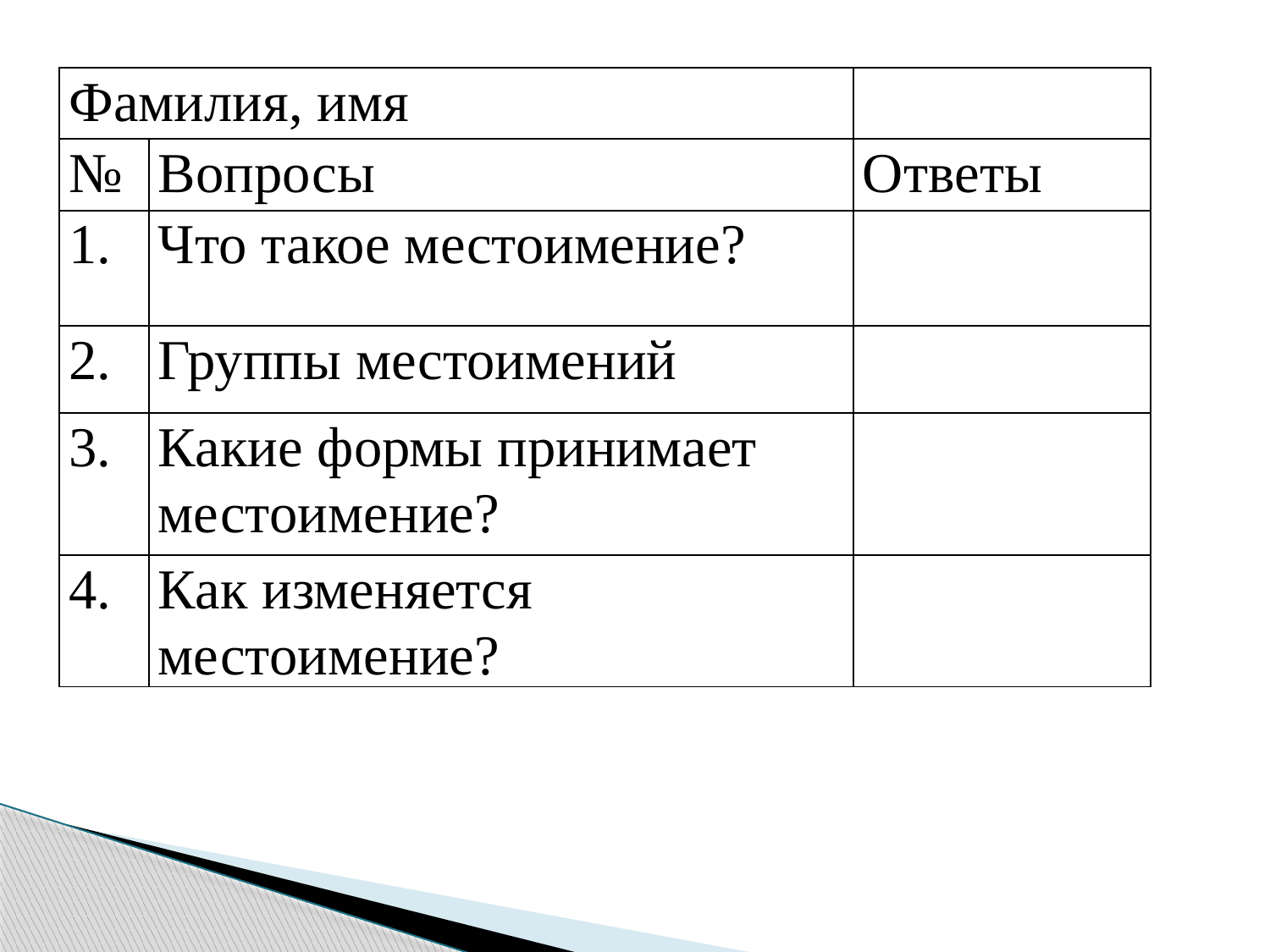

| Фамилия, имя |  |  |
| --- | --- | --- |
| № | Вопросы | Ответы |
| 1. | Что такое местоимение? |  |
| 2. | Группы местоимений |  |
| 3. | Какие формы принимает местоимение? |  |
| 4. | Как изменяется местоимение? |  |